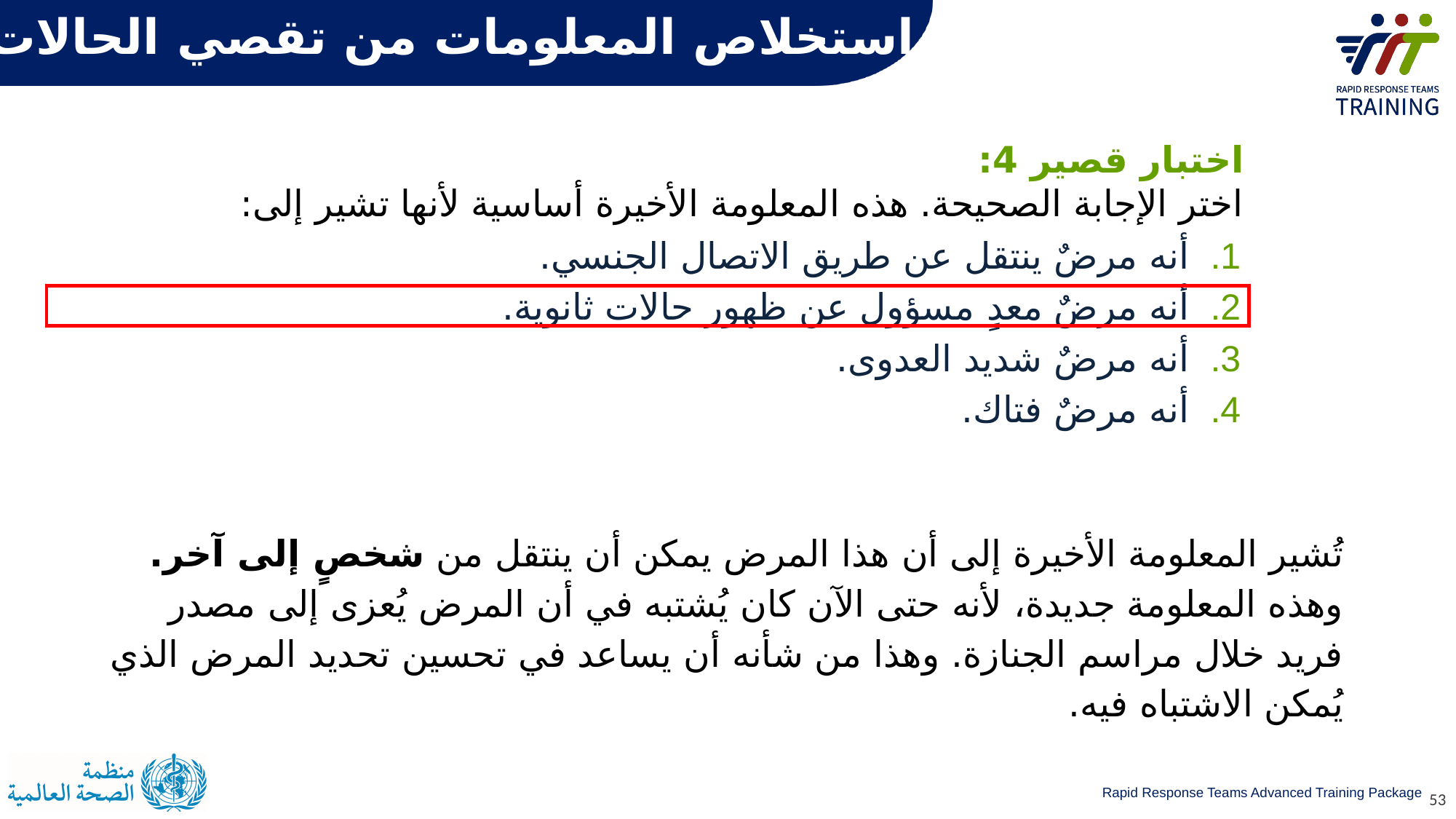

الحلقة 4: استخلاص المعلومات من تقصي الحالات (3)
اختبار قصير 4:
اختر الإجابة الصحيحة. هذه المعلومة الأخيرة أساسية لأنها تشير إلى:
أنه مرضٌ ينتقل عن طريق الاتصال الجنسي.
أنه مرضٌ معدٍ مسؤول عن ظهور حالات ثانوية.
أنه مرضٌ شديد العدوى.
أنه مرضٌ فتاك.

تُشير المعلومة الأخيرة إلى أن هذا المرض يمكن أن ينتقل من شخصٍ إلى آخر. وهذه المعلومة جديدة، لأنه حتى الآن كان يُشتبه في أن المرض يُعزى إلى مصدر فريد خلال مراسم الجنازة. وهذا من شأنه أن يساعد في تحسين تحديد المرض الذي يُمكن الاشتباه فيه.